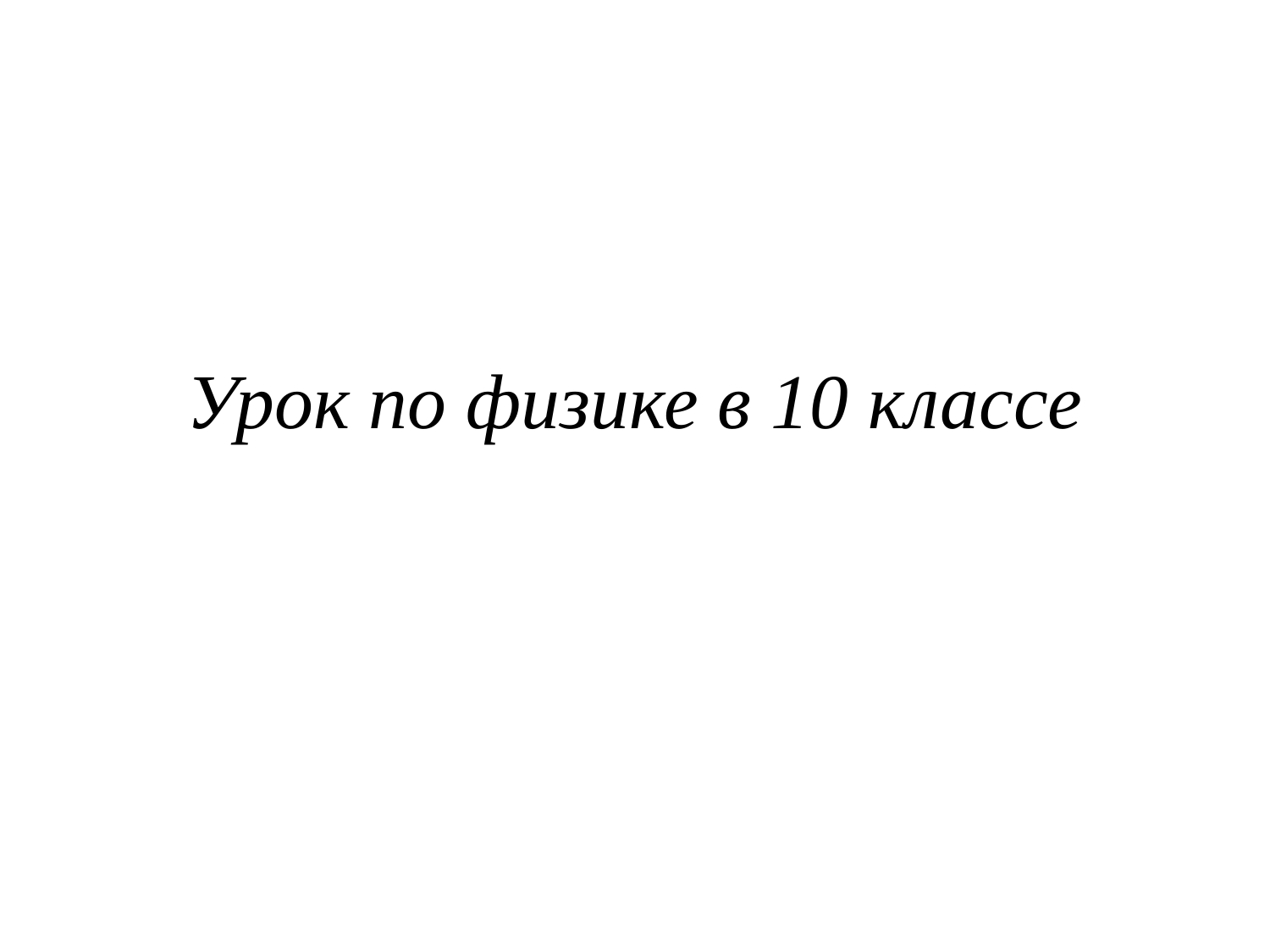

# Урок по физике в 10 классе